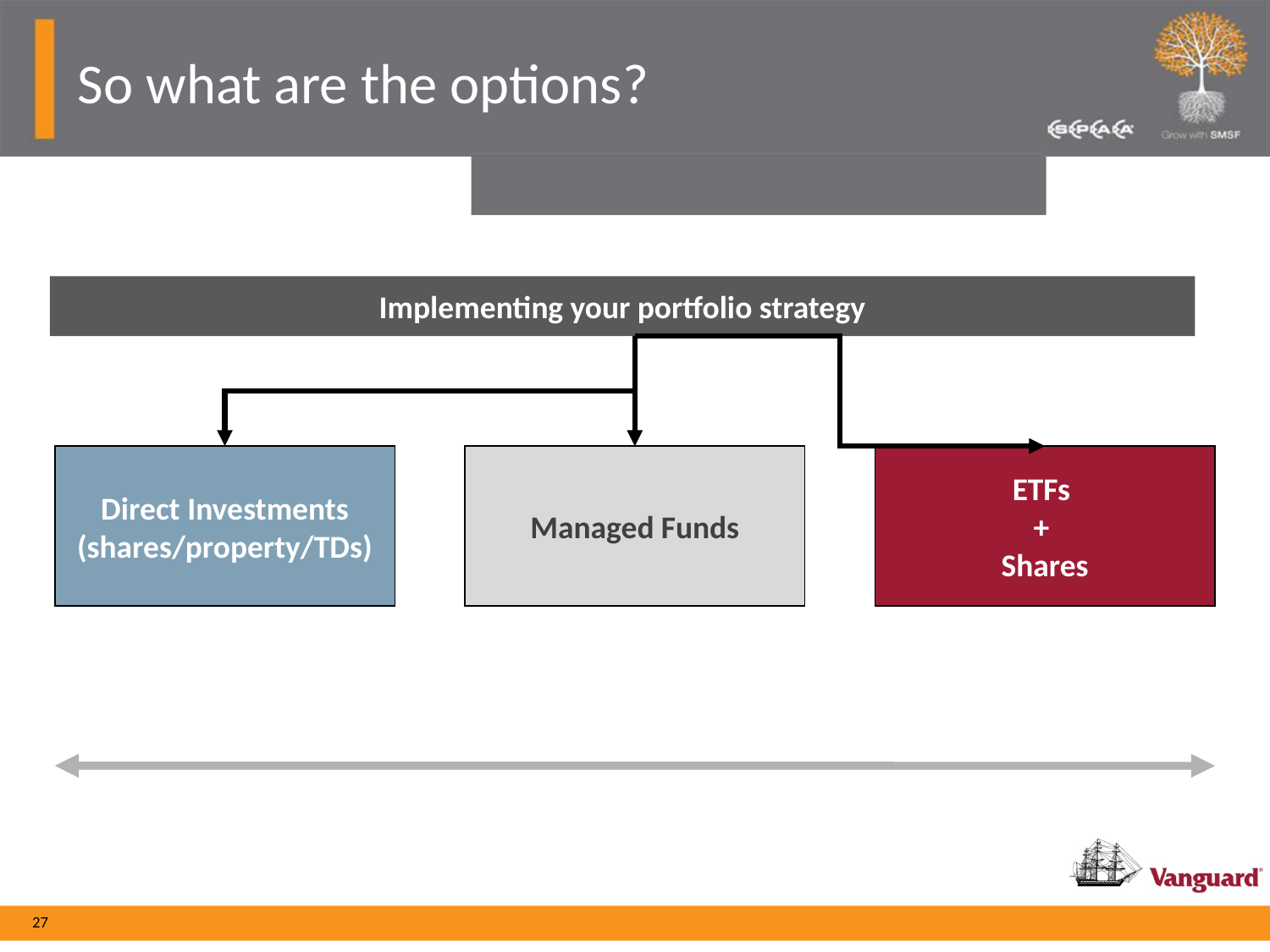

# So what are the options?
Implementing your portfolio strategy
Direct Investments
(shares/property/TDs)
Managed Funds

ETFs
+
Shares

27